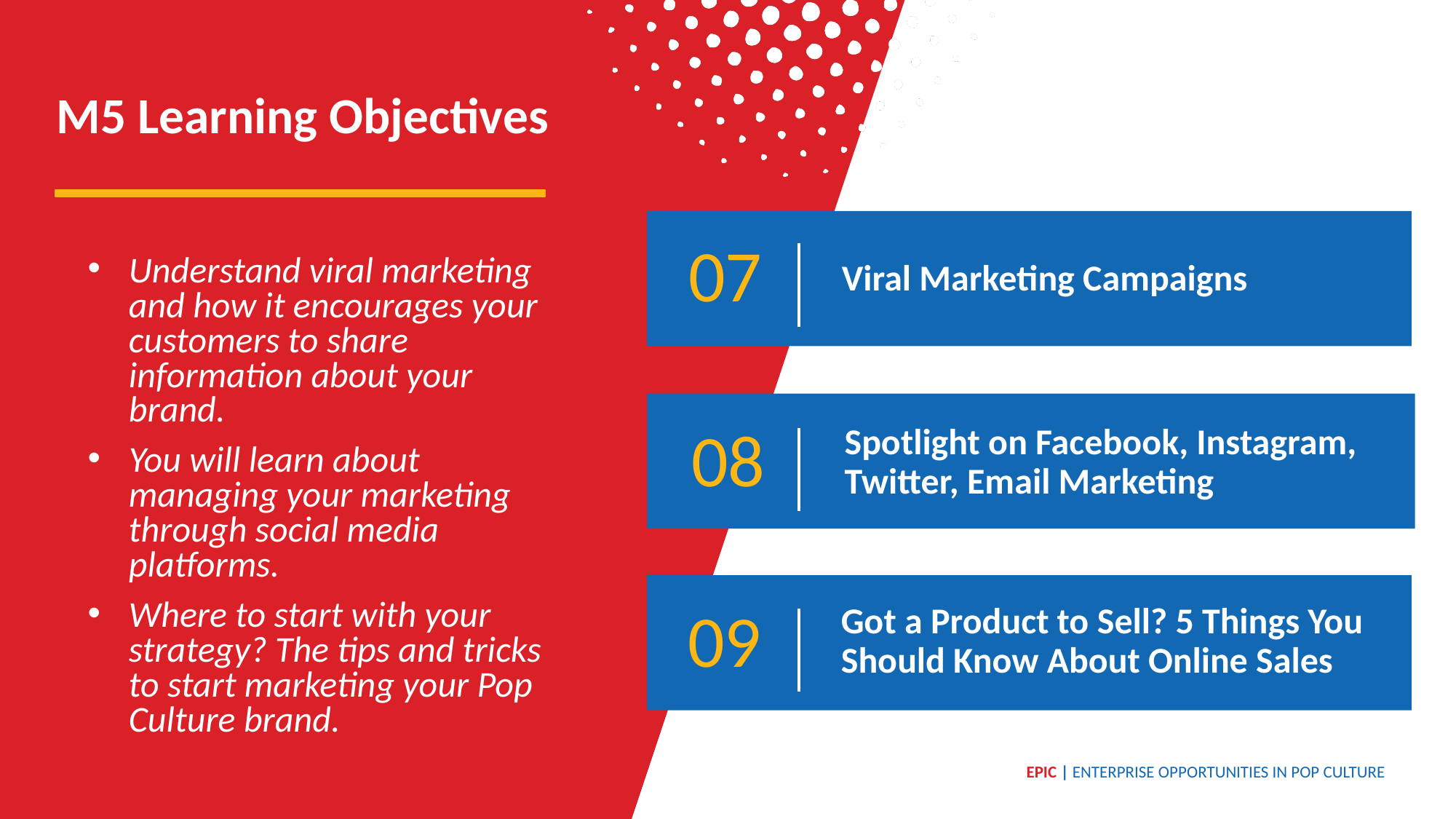

M5 Learning Objectives

07
Viral Marketing Campaigns
Understand viral marketing and how it encourages your customers to share information about your brand.
You will learn about managing your marketing through social media platforms.
Where to start with your strategy? The tips and tricks to start marketing your Pop Culture brand.
Spotlight on Facebook, Instagram, Twitter, Email Marketing
08
Got a Product to Sell? 5 Things You Should Know About Online Sales
09